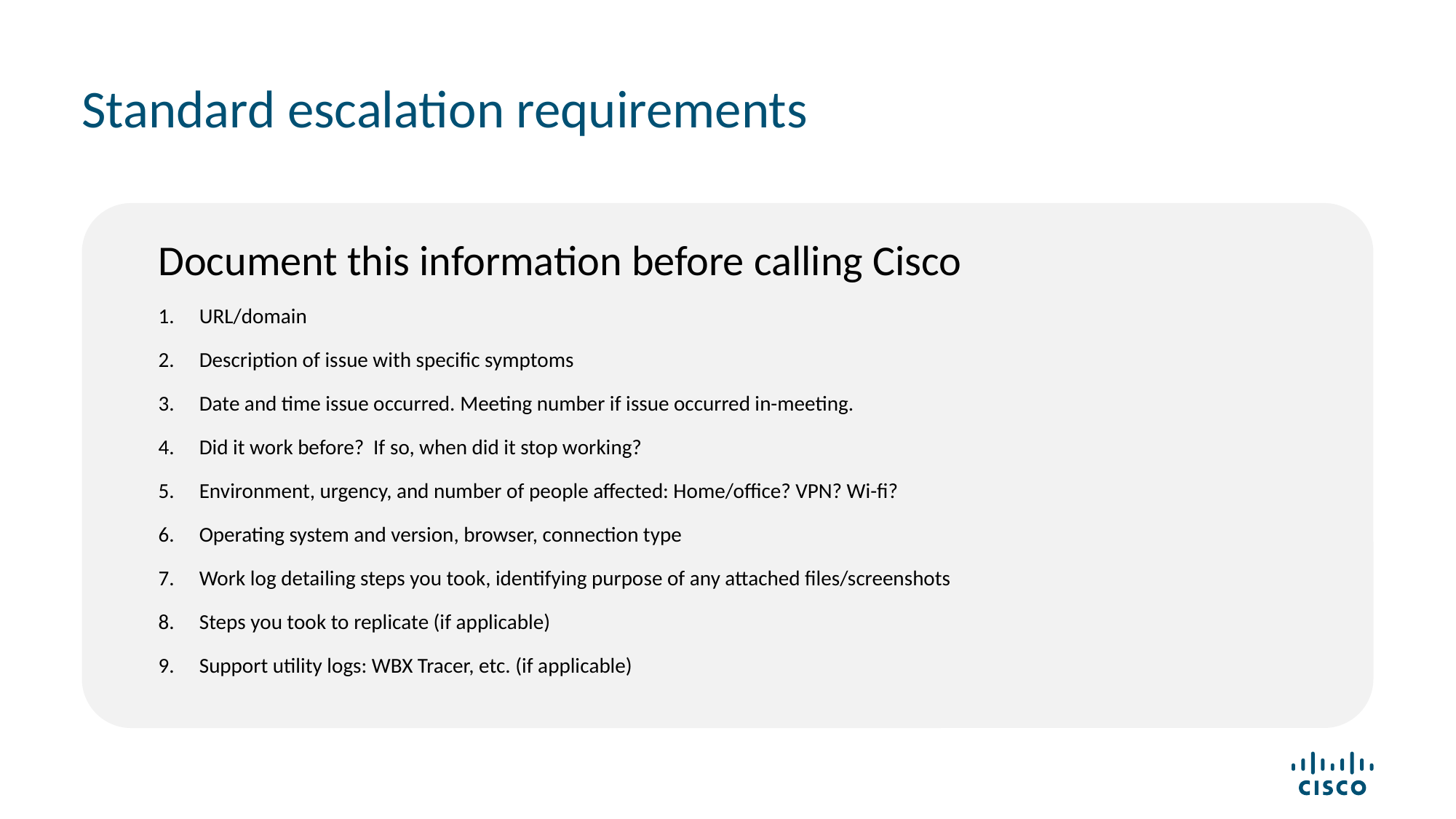

# Standard escalation requirements

Document this information before calling Cisco
URL/domain
Description of issue with specific symptoms
Date and time issue occurred. Meeting number if issue occurred in-meeting.
Did it work before?  If so, when did it stop working?
Environment, urgency, and number of people affected: Home/office? VPN? Wi-fi?
Operating system and version, browser, connection type
Work log detailing steps you took, identifying purpose of any attached files/screenshots
Steps you took to replicate (if applicable)
Support utility logs: WBX Tracer, etc. (if applicable)